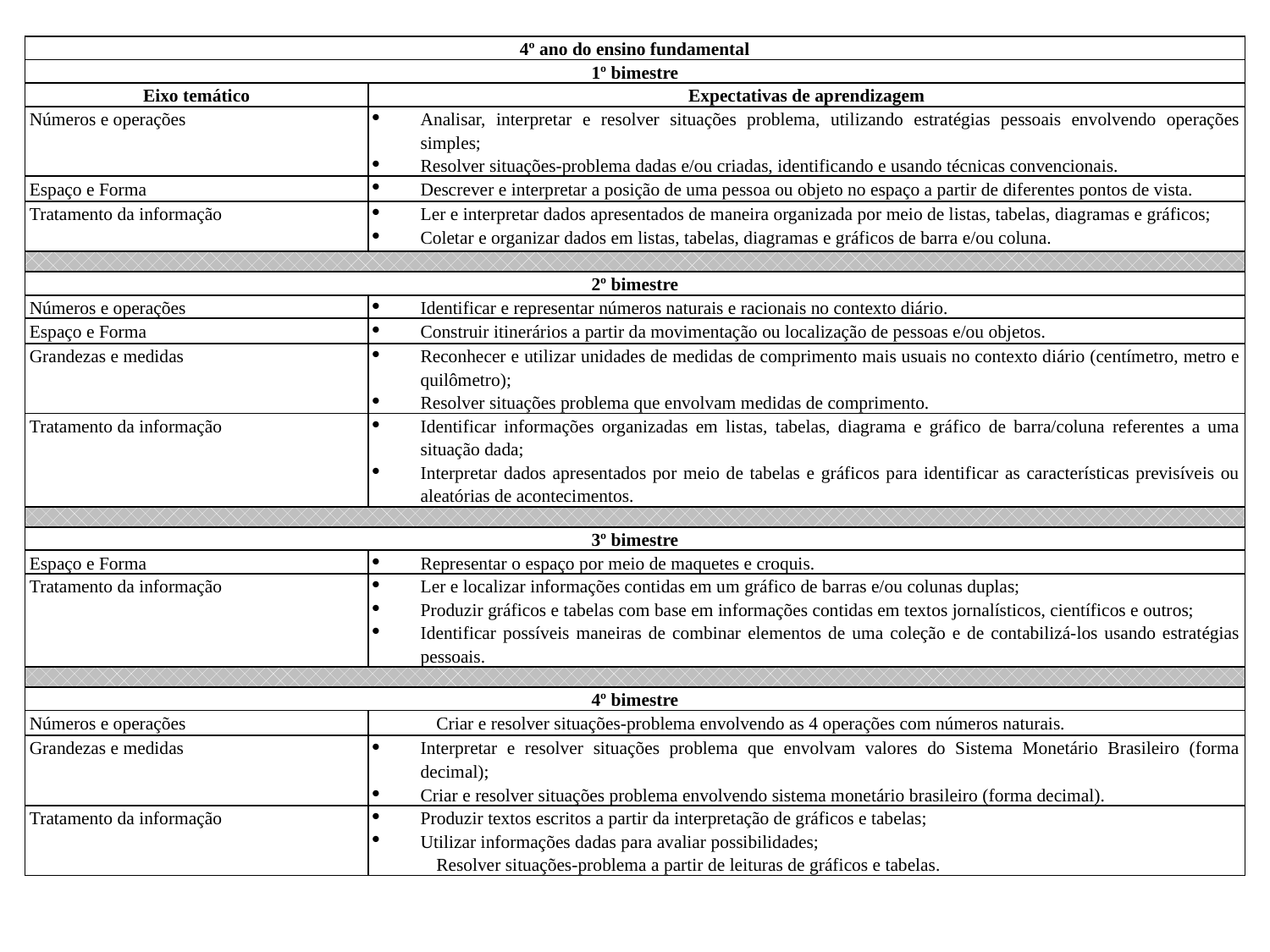

| 4º ano do ensino fundamental |  |
| --- | --- |
| 1º bimestre |  |
| Eixo temático | Expectativas de aprendizagem |
| Números e operações | Analisar, interpretar e resolver situações problema, utilizando estratégias pessoais envolvendo operações simples; Resolver situações-problema dadas e/ou criadas, identificando e usando técnicas convencionais. |
| Espaço e Forma | Descrever e interpretar a posição de uma pessoa ou objeto no espaço a partir de diferentes pontos de vista. |
| Tratamento da informação | Ler e interpretar dados apresentados de maneira organizada por meio de listas, tabelas, diagramas e gráficos; Coletar e organizar dados em listas, tabelas, diagramas e gráficos de barra e/ou coluna. |
|  |  |
| 2º bimestre |  |
| Números e operações | Identificar e representar números naturais e racionais no contexto diário. |
| Espaço e Forma | Construir itinerários a partir da movimentação ou localização de pessoas e/ou objetos. |
| Grandezas e medidas | Reconhecer e utilizar unidades de medidas de comprimento mais usuais no contexto diário (centímetro, metro e quilômetro); Resolver situações problema que envolvam medidas de comprimento. |
| Tratamento da informação | Identificar informações organizadas em listas, tabelas, diagrama e gráfico de barra/coluna referentes a uma situação dada; Interpretar dados apresentados por meio de tabelas e gráficos para identificar as características previsíveis ou aleatórias de acontecimentos. |
|  |  |
| 3º bimestre |  |
| Espaço e Forma | Representar o espaço por meio de maquetes e croquis. |
| Tratamento da informação | Ler e localizar informações contidas em um gráfico de barras e/ou colunas duplas; Produzir gráficos e tabelas com base em informações contidas em textos jornalísticos, científicos e outros; Identificar possíveis maneiras de combinar elementos de uma coleção e de contabilizá-los usando estratégias pessoais. |
|  |  |
| 4º bimestre |  |
| Números e operações | Criar e resolver situações-problema envolvendo as 4 operações com números naturais. |
| Grandezas e medidas | Interpretar e resolver situações problema que envolvam valores do Sistema Monetário Brasileiro (forma decimal); Criar e resolver situações problema envolvendo sistema monetário brasileiro (forma decimal). |
| Tratamento da informação | Produzir textos escritos a partir da interpretação de gráficos e tabelas; Utilizar informações dadas para avaliar possibilidades; Resolver situações-problema a partir de leituras de gráficos e tabelas. |